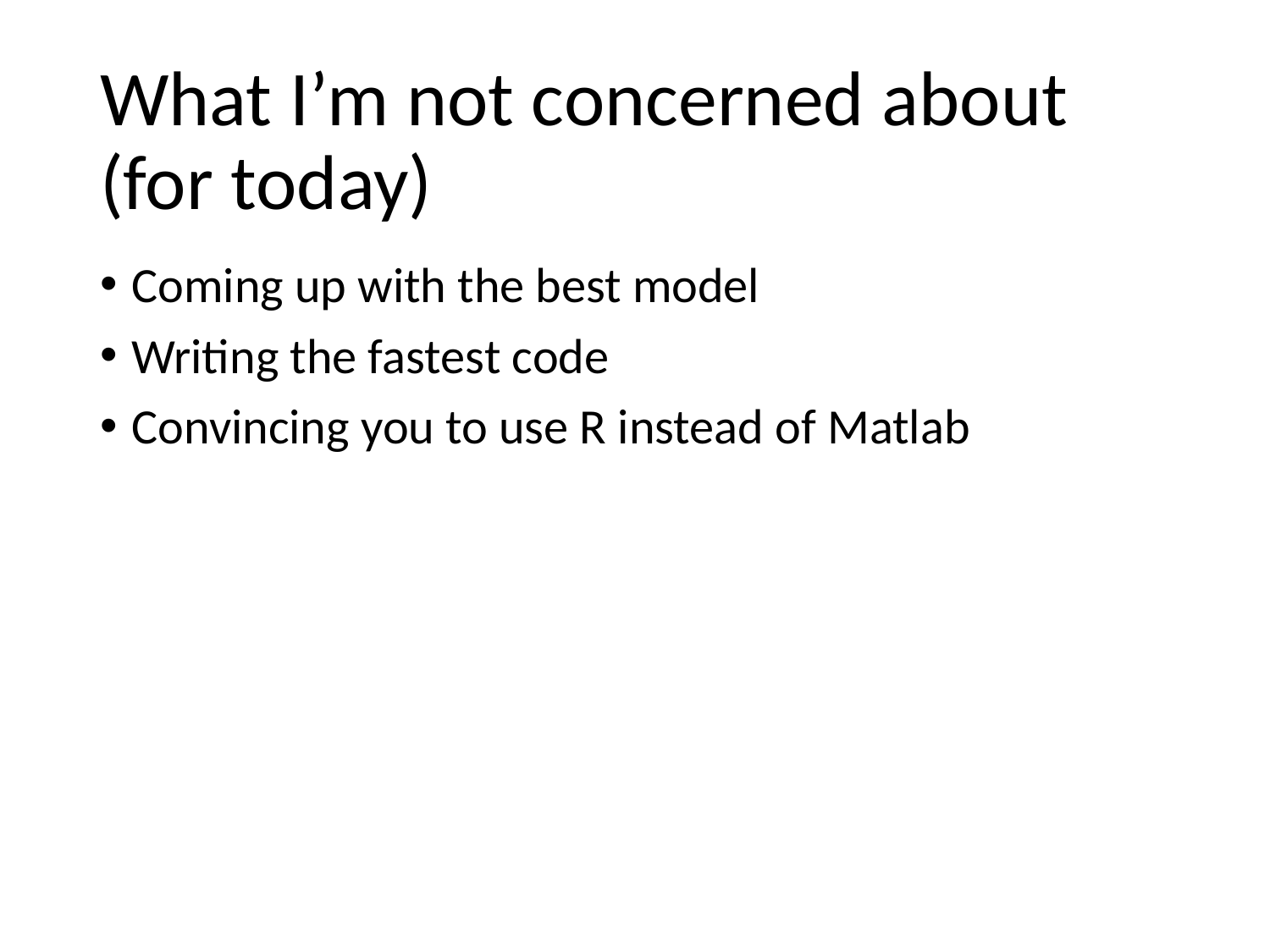

# What I’m not concerned about (for today)
Coming up with the best model
Writing the fastest code
Convincing you to use R instead of Matlab